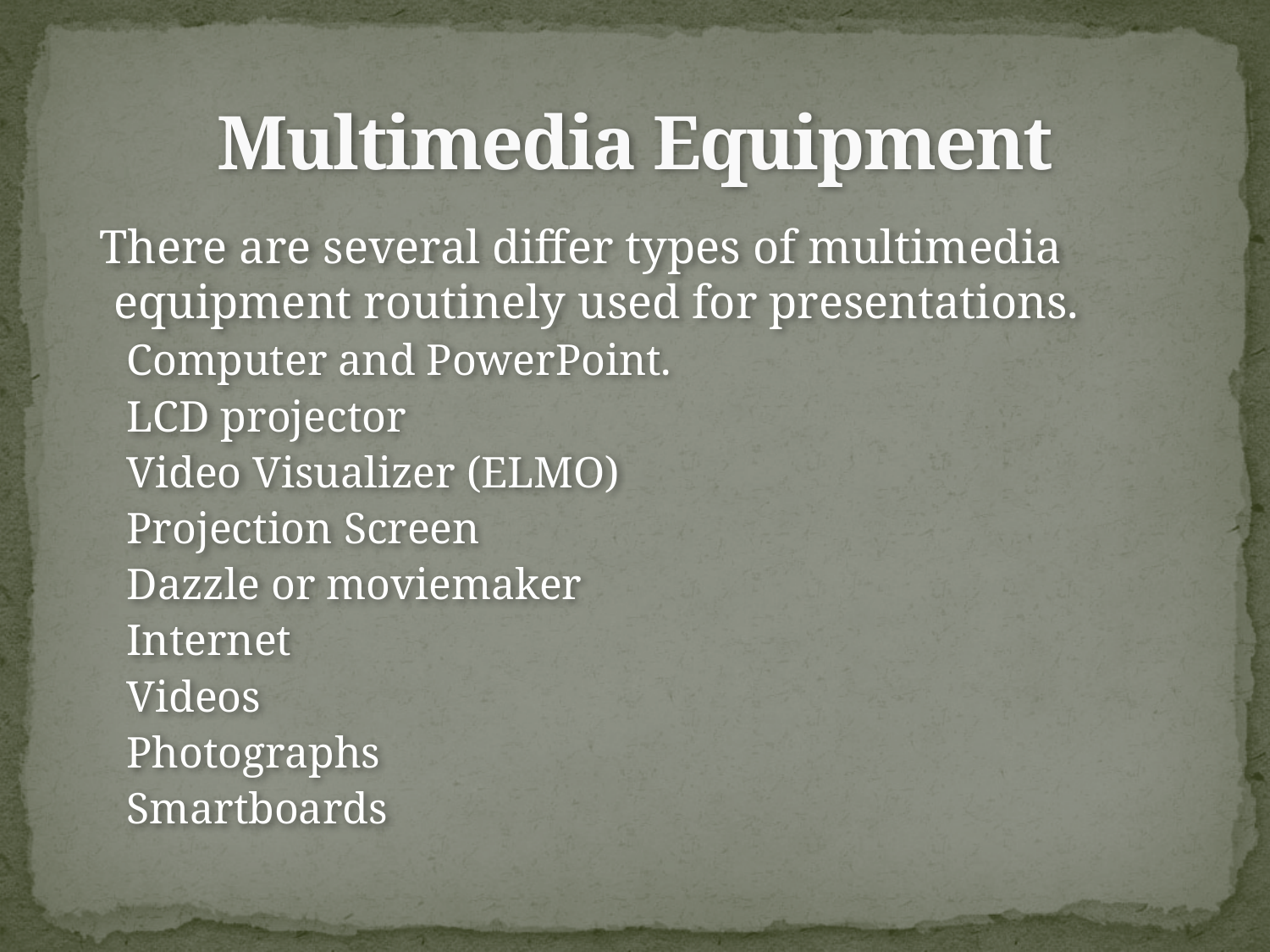

# Multimedia Equipment
  There are several differ types of multimedia equipment routinely used for presentations.
Computer and PowerPoint.
LCD projector
Video Visualizer (ELMO)
Projection Screen
Dazzle or moviemaker
Internet
Videos
Photographs
Smartboards